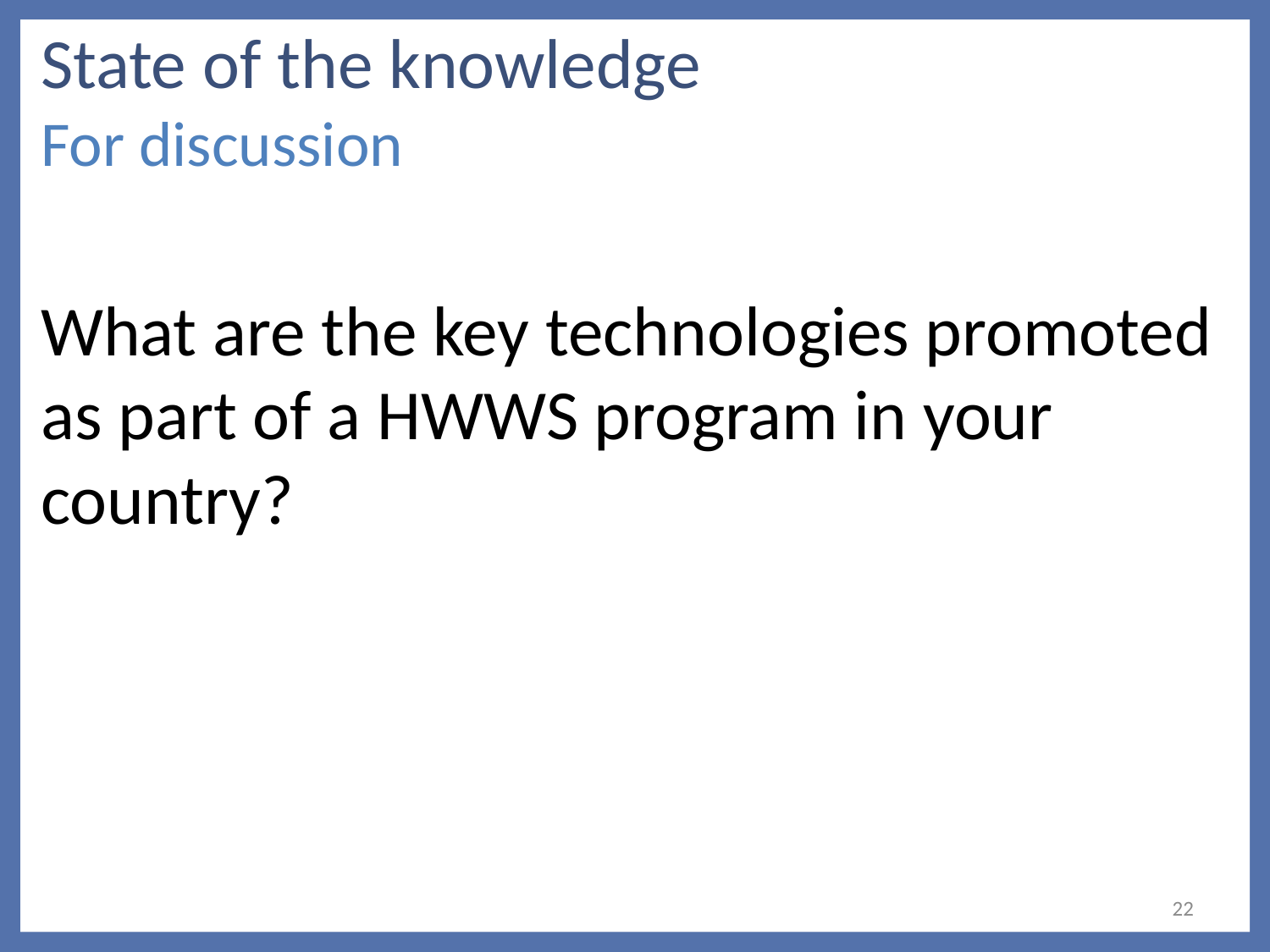

# State of the knowledge For discussion

What are the key technologies promoted as part of a HWWS program in your country?

22